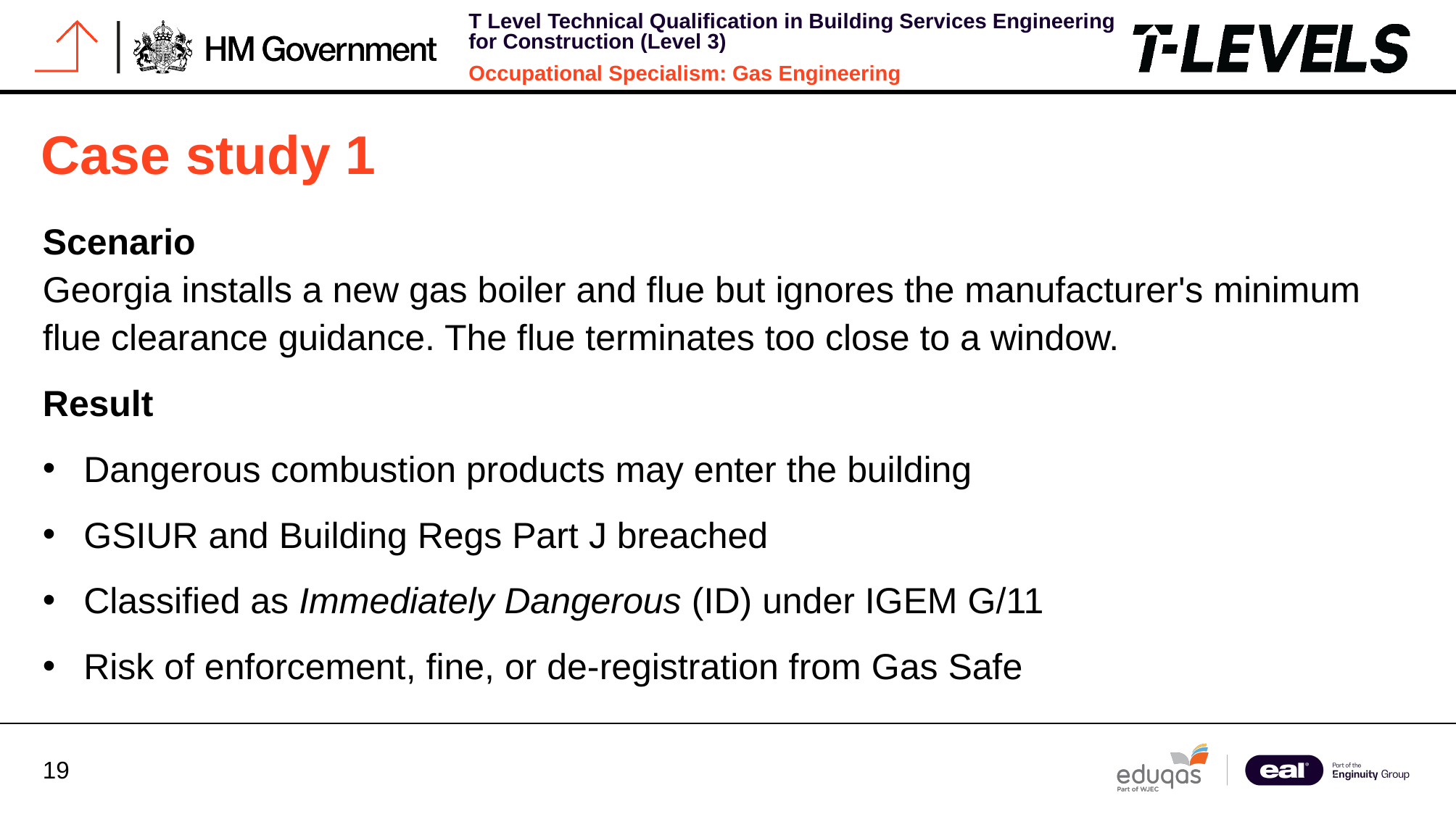

# Case study 1
Scenario
Georgia installs a new gas boiler and flue but ignores the manufacturer's minimum flue clearance guidance. The flue terminates too close to a window.
Result
Dangerous combustion products may enter the building
GSIUR and Building Regs Part J breached
Classified as Immediately Dangerous (ID) under IGEM G/11
Risk of enforcement, fine, or de-registration from Gas Safe